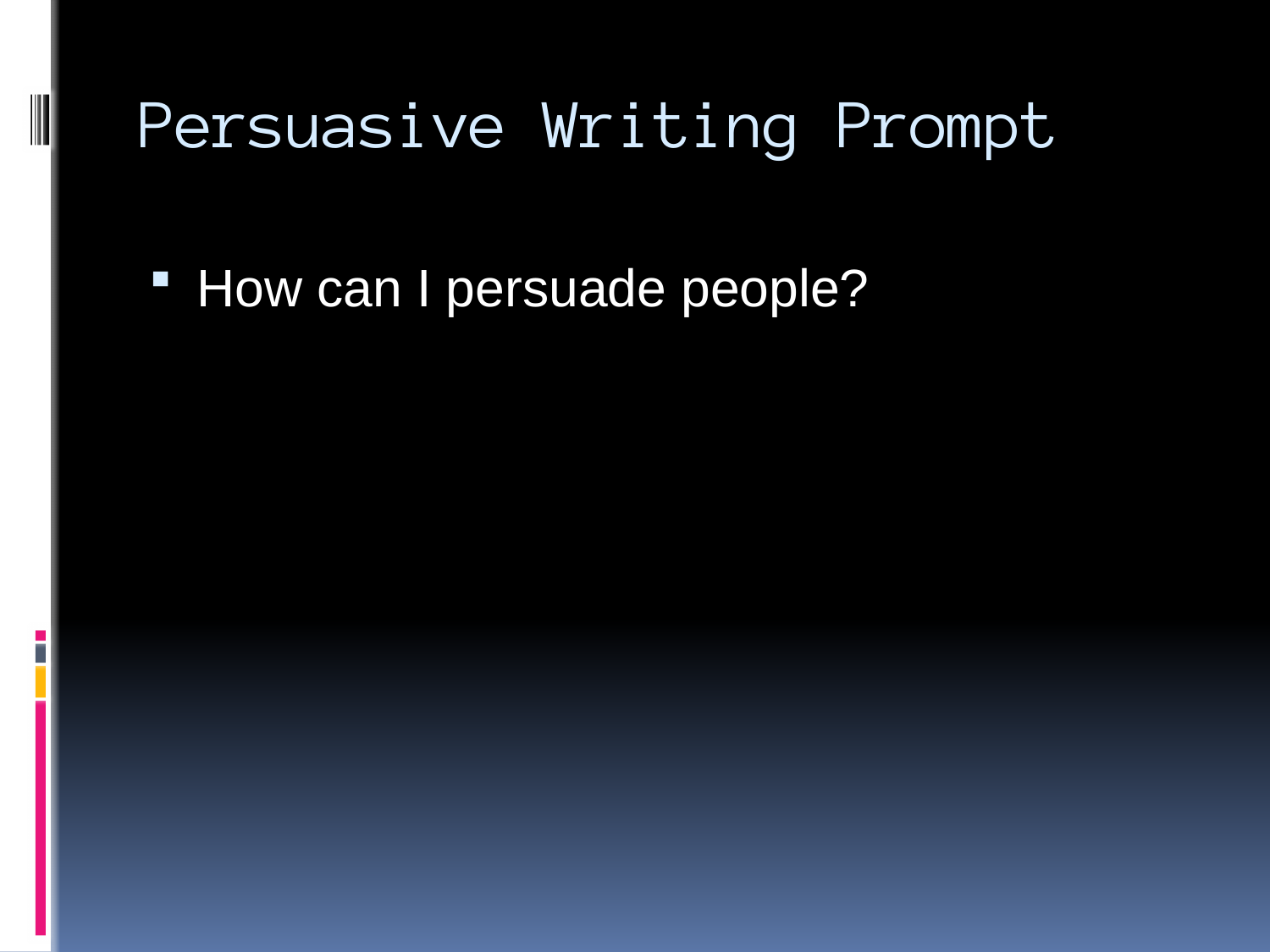

# Persuasive Writing Prompt
How can I persuade people?